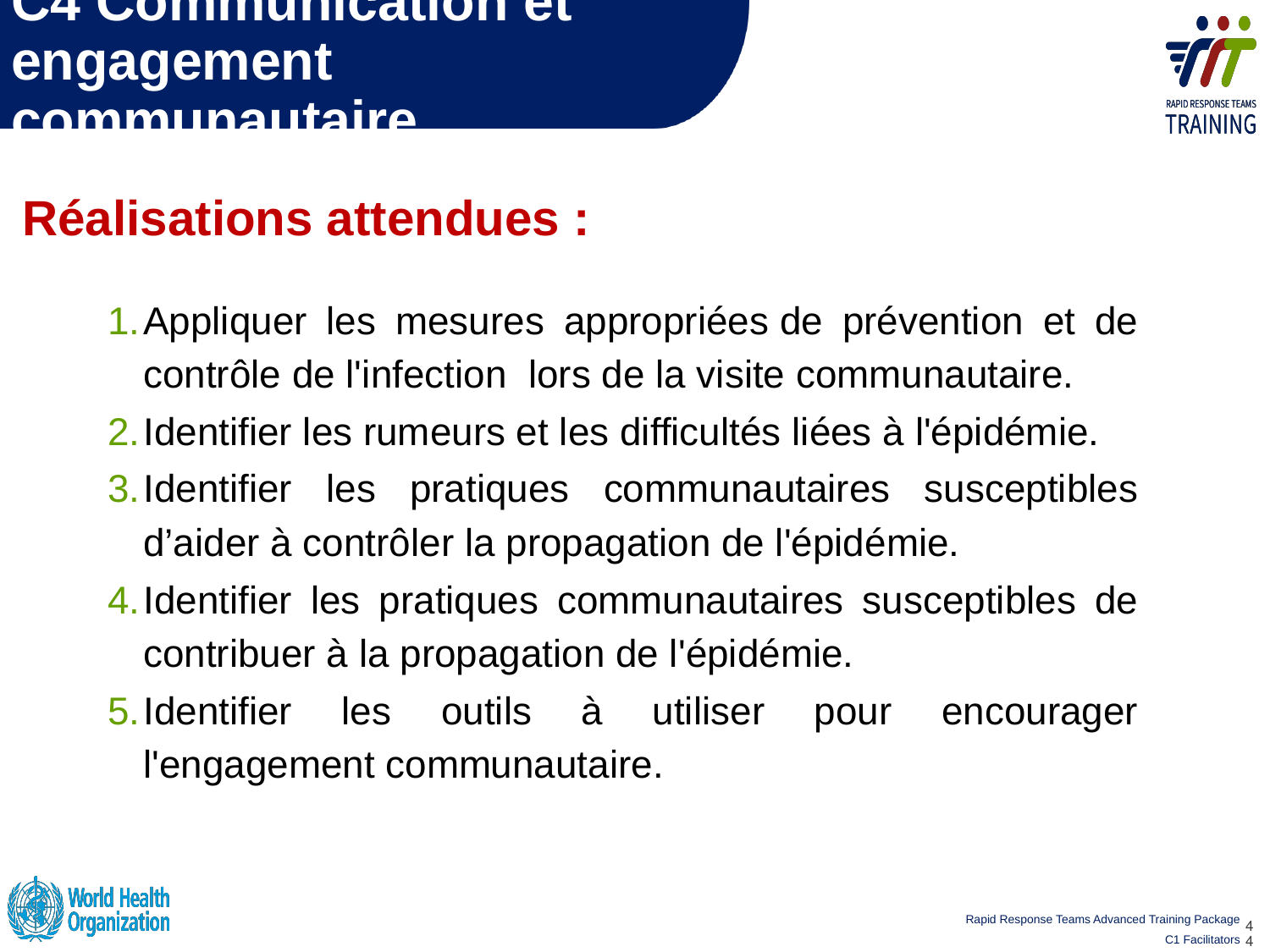

# C4 Communication et engagement communautaire
Réalisations attendues :
Appliquer les mesures appropriées de prévention et de contrôle de l'infection  lors de la visite communautaire.
Identifier les rumeurs et les difficultés liées à l'épidémie.
Identifier les pratiques communautaires susceptibles d’aider à contrôler la propagation de l'épidémie.
Identifier les pratiques communautaires susceptibles de contribuer à la propagation de l'épidémie.
Identifier les outils à utiliser pour encourager l'engagement communautaire.